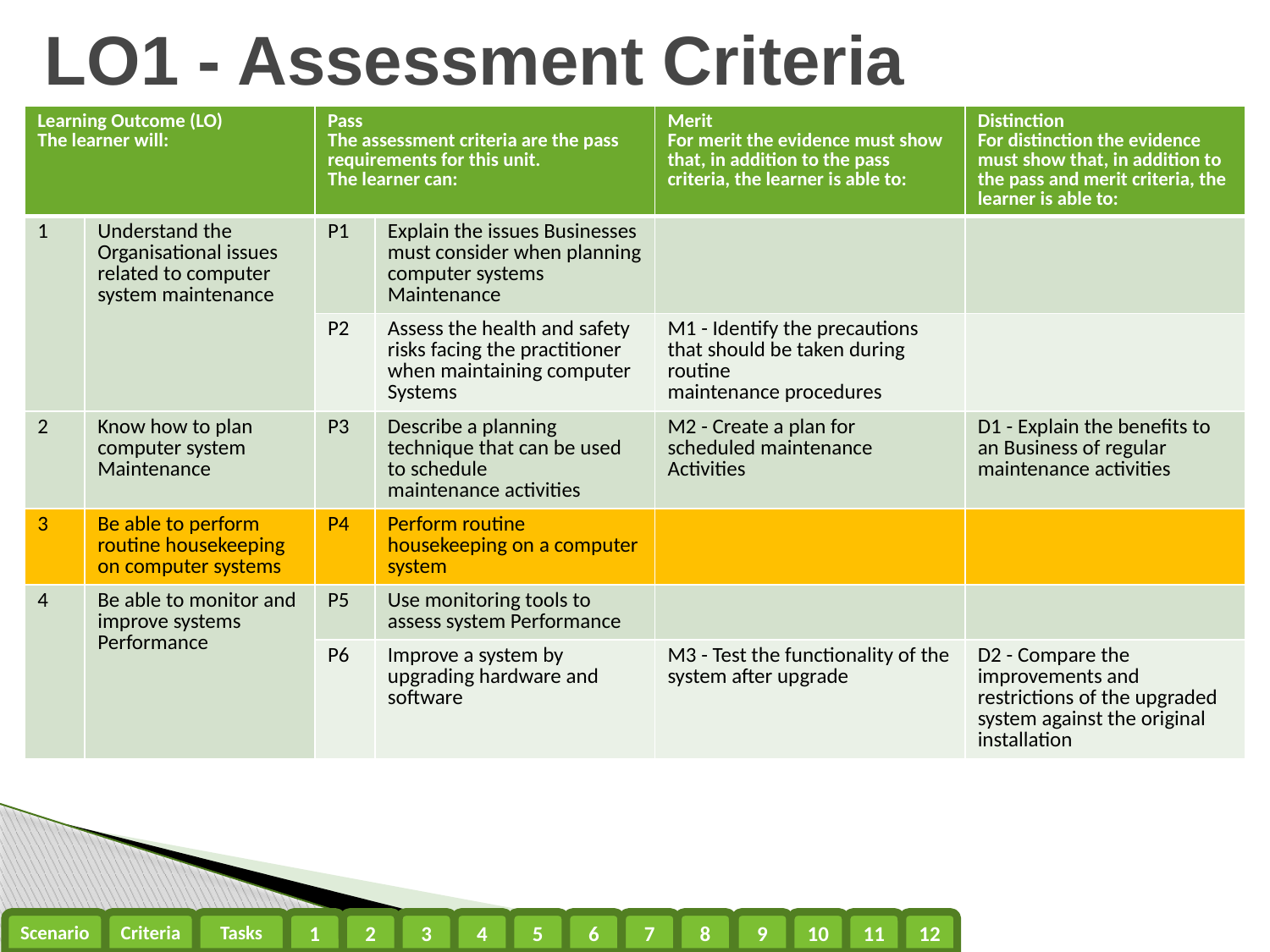

# LO1 - Assessment Criteria
| Learning Outcome (LO) The learner will: |  | Pass The assessment criteria are the pass requirements for this unit. The learner can: |  | Merit For merit the evidence must show that, in addition to the pass criteria, the learner is able to: | Distinction For distinction the evidence must show that, in addition to the pass and merit criteria, the learner is able to: |
| --- | --- | --- | --- | --- | --- |
| 1 | Understand the Organisational issues related to computer system maintenance | P1 | Explain the issues Businesses must consider when planning computer systems Maintenance |  |  |
|  |  | P2 | Assess the health and safety risks facing the practitioner when maintaining computer Systems | M1 - Identify the precautions that should be taken during routine maintenance procedures |  |
| 2 | Know how to plan computer system Maintenance | P3 | Describe a planning technique that can be used to schedule maintenance activities | M2 - Create a plan for scheduled maintenance Activities | D1 - Explain the benefits to an Business of regular maintenance activities |
| 3 | Be able to perform routine housekeeping on computer systems | P4 | Perform routine housekeeping on a computer system |  |  |
| 4 | Be able to monitor and improve systems Performance | P5 | Use monitoring tools to assess system Performance |  |  |
|  |  | P6 | Improve a system by upgrading hardware and software | M3 - Test the functionality of the system after upgrade | D2 - Compare the improvements and restrictions of the upgraded system against the original installation |